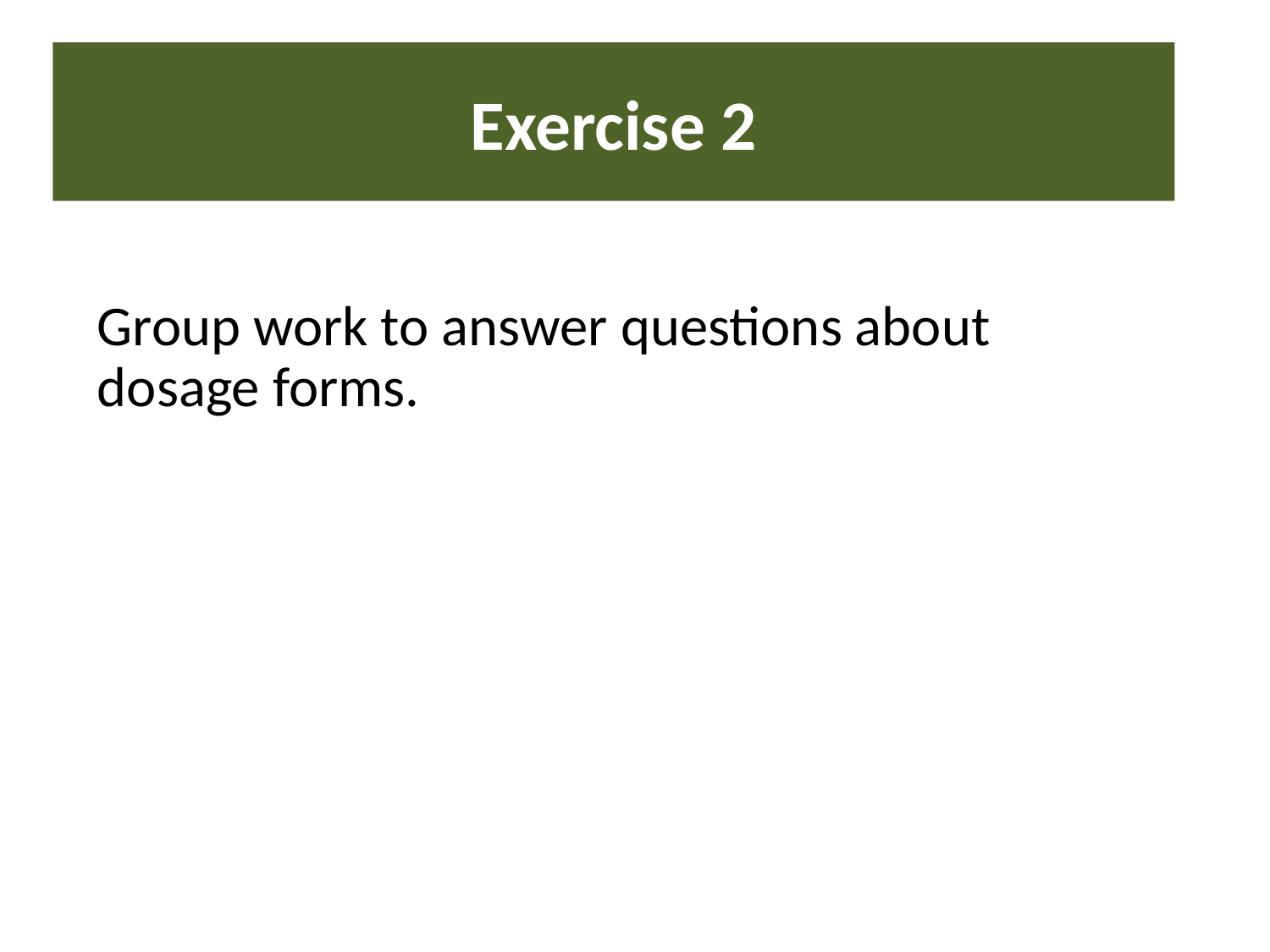

# Exercise 2

Group work to answer questions about dosage forms.